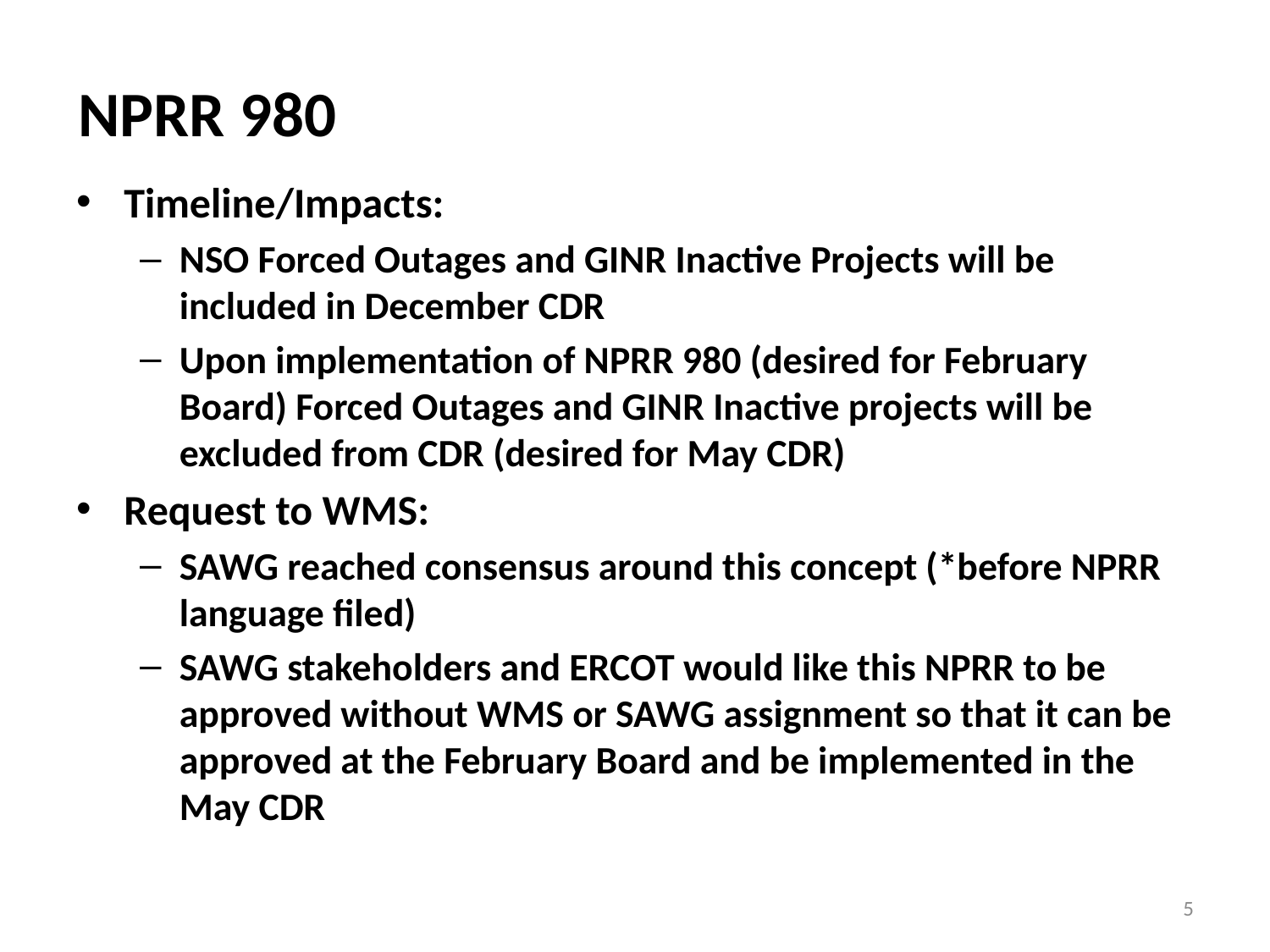

# NPRR 980
Timeline/Impacts:
NSO Forced Outages and GINR Inactive Projects will be included in December CDR
Upon implementation of NPRR 980 (desired for February Board) Forced Outages and GINR Inactive projects will be excluded from CDR (desired for May CDR)
Request to WMS:
SAWG reached consensus around this concept (*before NPRR language filed)
SAWG stakeholders and ERCOT would like this NPRR to be approved without WMS or SAWG assignment so that it can be approved at the February Board and be implemented in the May CDR

5